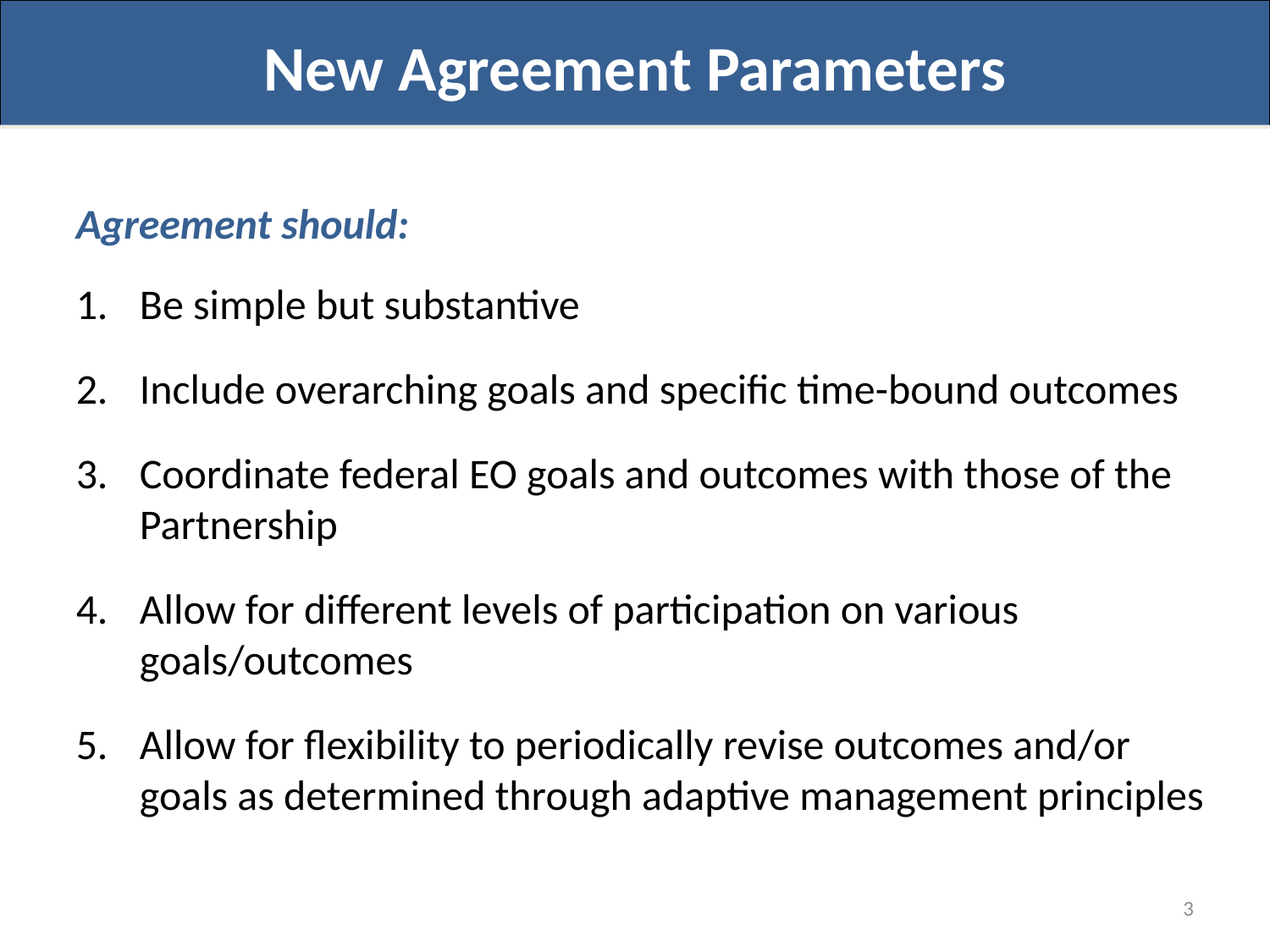

New Agreement Parameters
Agreement should:

Be simple but substantive

Include overarching goals and specific time-bound outcomes

Coordinate federal EO goals and outcomes with those of the Partnership

Allow for different levels of participation on various goals/outcomes

Allow for flexibility to periodically revise outcomes and/or goals as determined through adaptive management principles

3